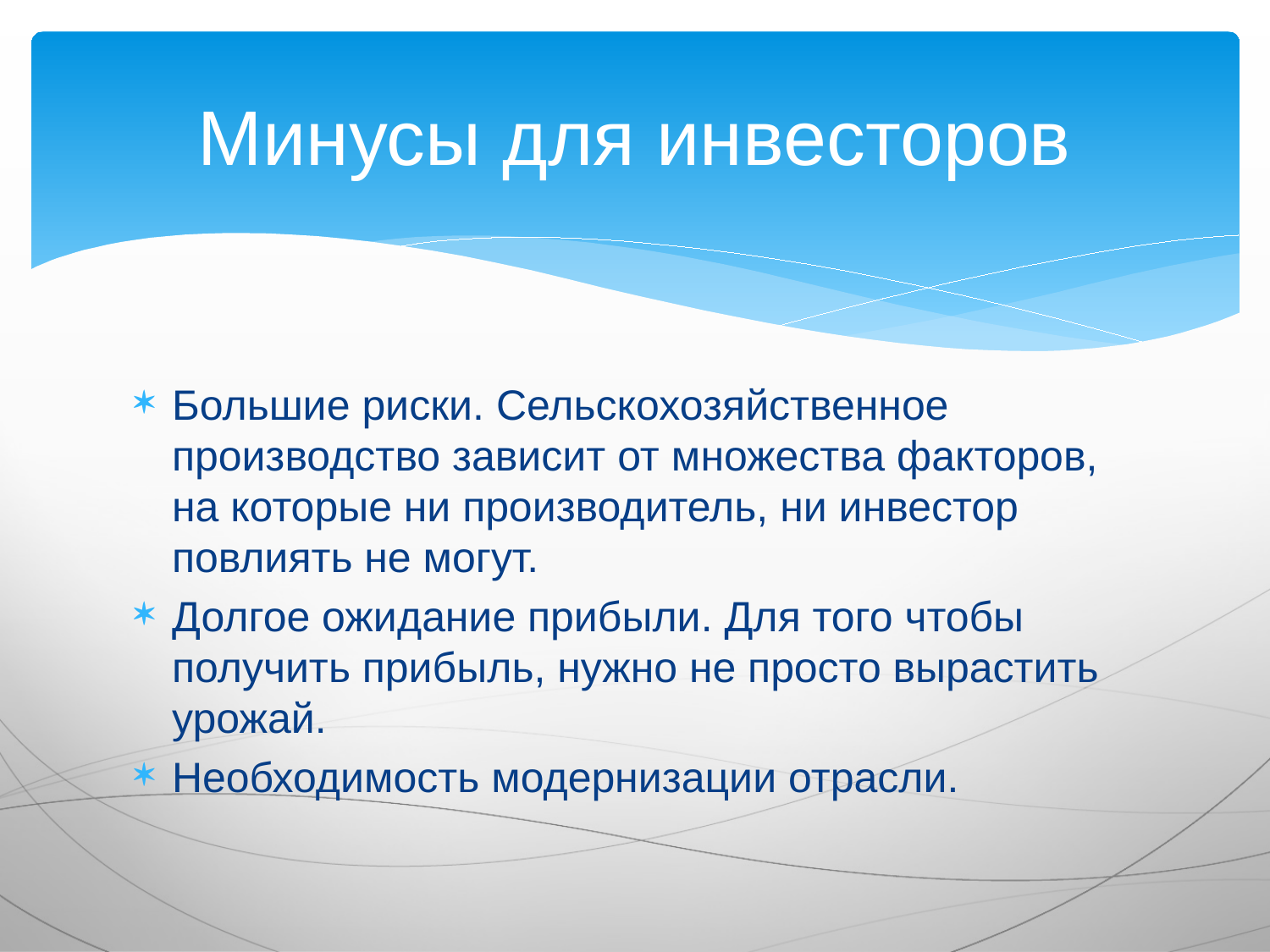

# Минусы для инвесторов
Большие риски. Сельскохозяйственное производство зависит от множества факторов, на которые ни производитель, ни инвестор повлиять не могут.
Долгое ожидание прибыли. Для того чтобы получить прибыль, нужно не просто вырастить урожай.
Необходимость модернизации отрасли.